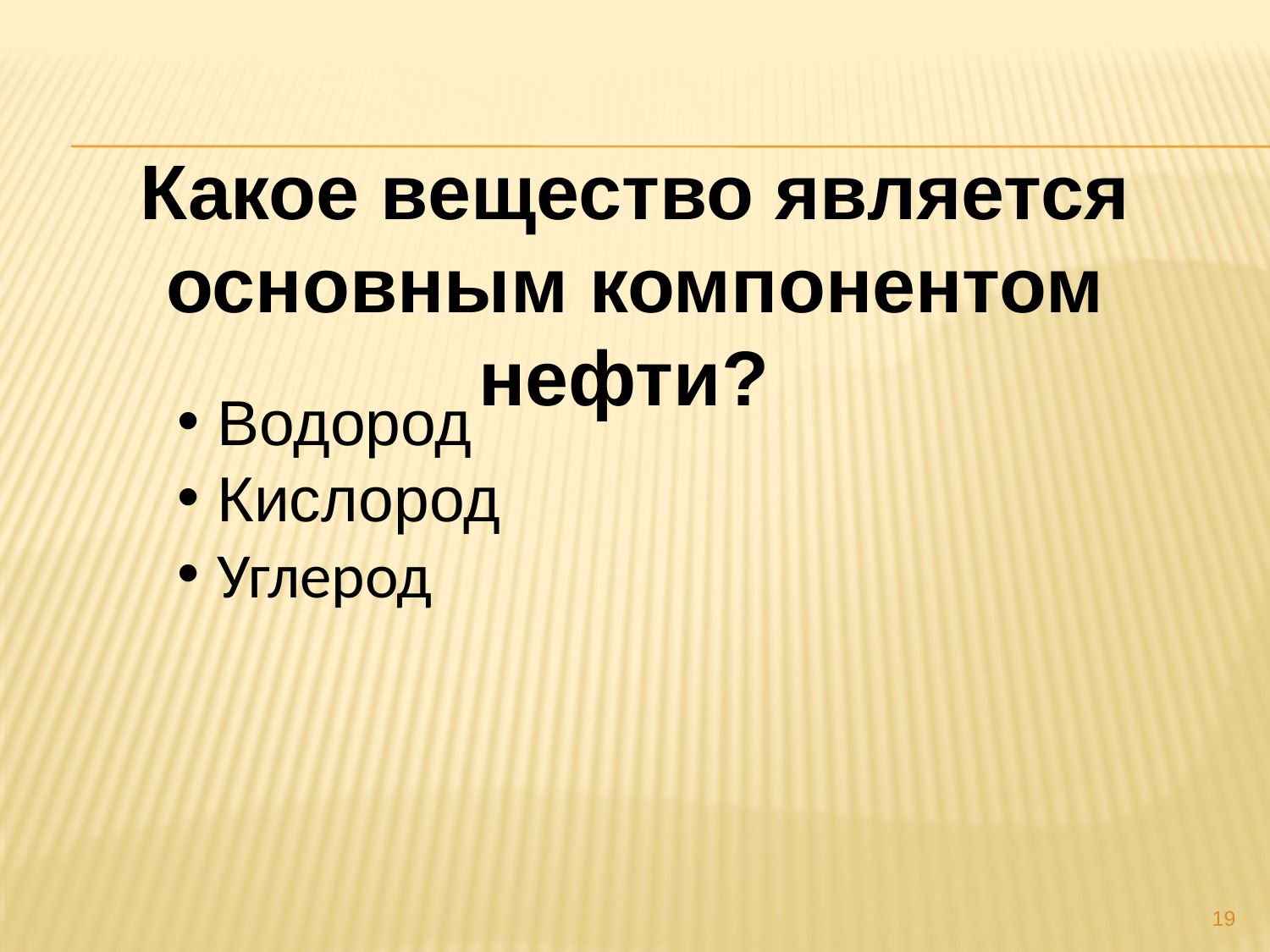

Какое вещество является основным компонентом нефти?
Водород
Кислород
Углерод
19